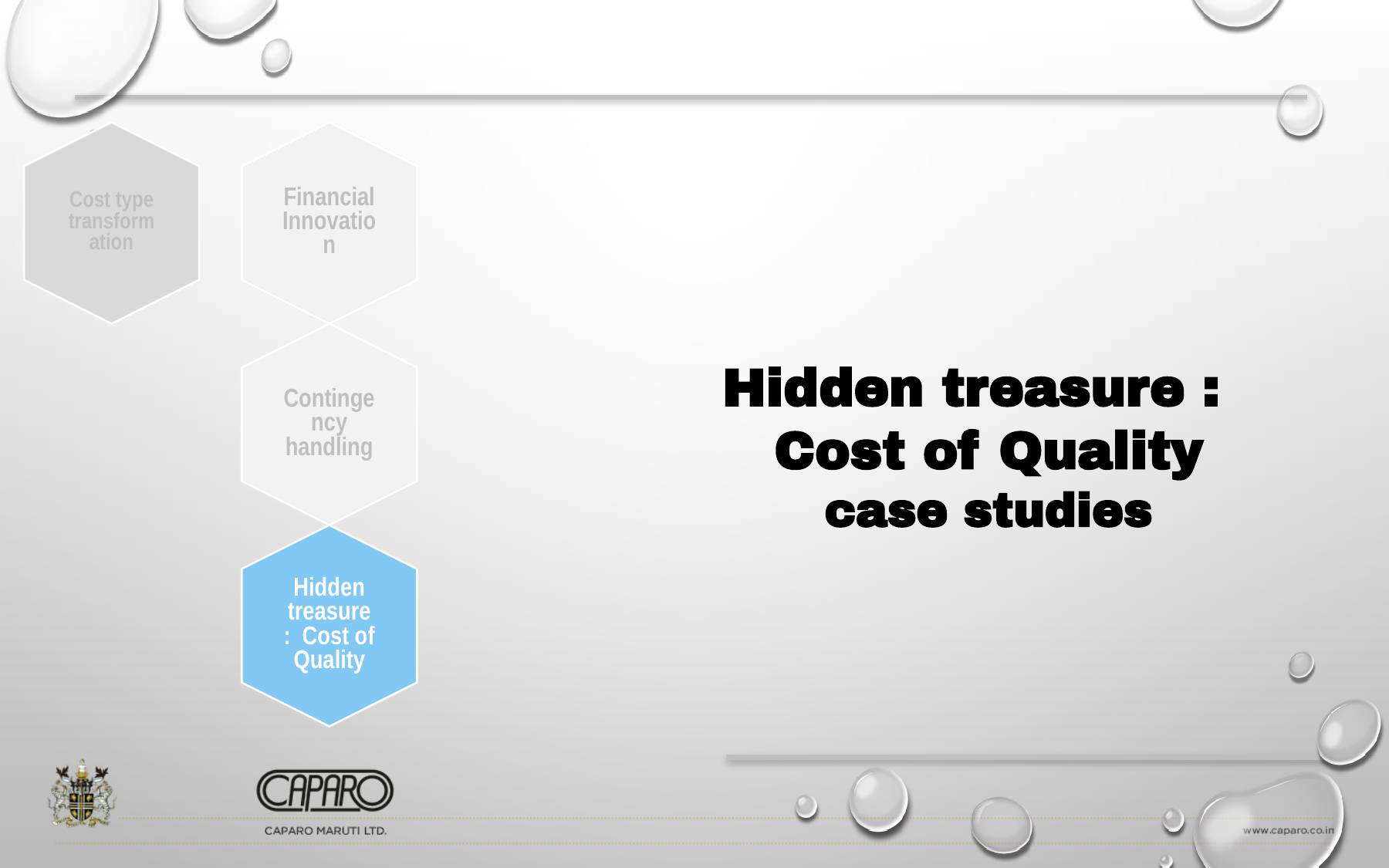

Financial Innovation
Cost type
transformation
Contingency handling
Hidden treasure :  Cost of Quality
Hidden treasure :
Cost of Quality
case studies
29/44